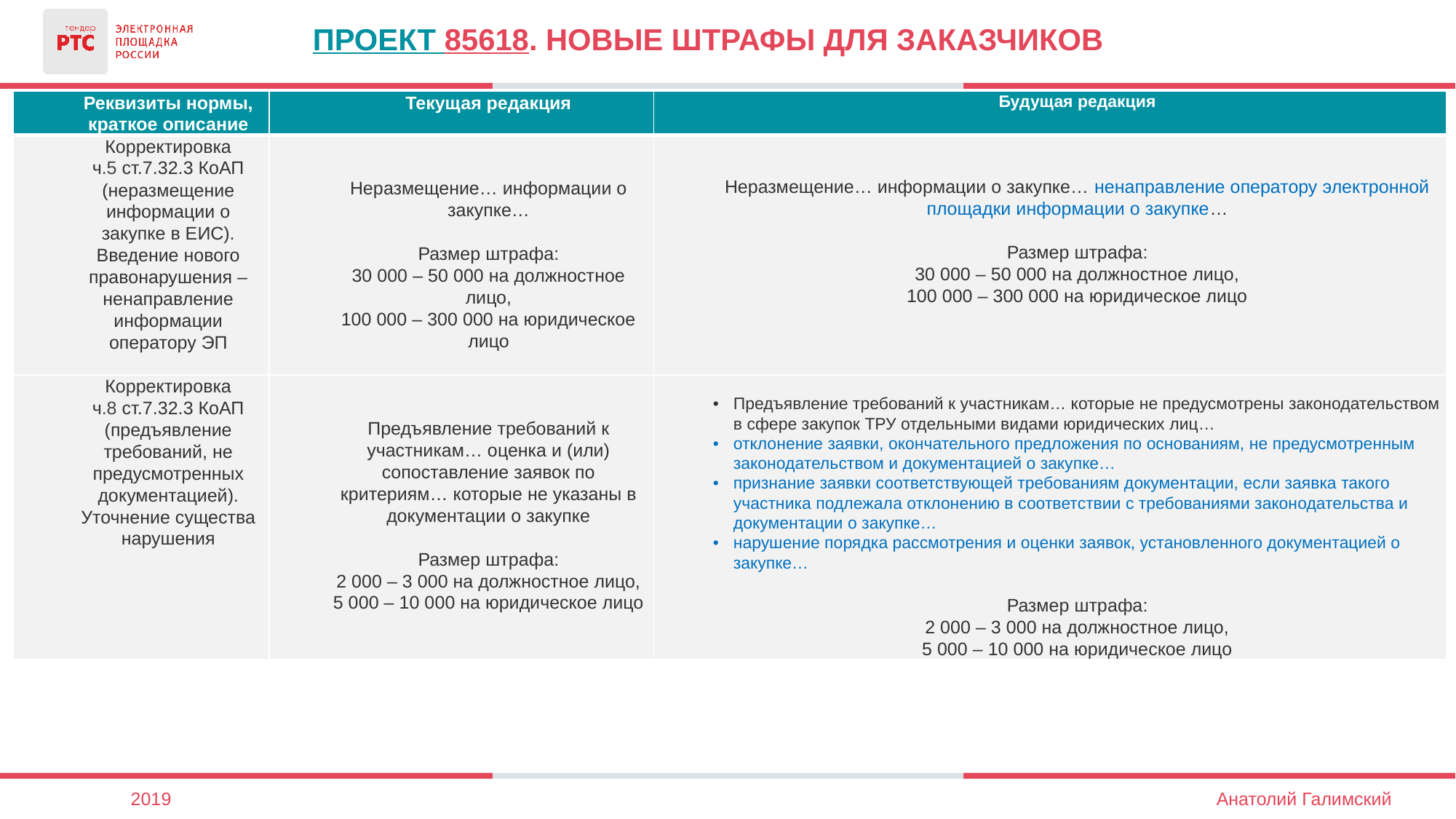

# Проект 85618. новые штрафы для заказчиков

| Реквизиты нормы, краткое описание | Текущая редакция | Будущая редакция |
| --- | --- | --- |
| Корректировка ч.5 ст.7.32.3 КоАП (неразмещение информации о закупке в ЕИС). Введение нового правонарушения – ненаправление информации оператору ЭП | Неразмещение… информации о закупке… Размер штрафа: 30 000 – 50 000 на должностное лицо, 100 000 – 300 000 на юридическое лицо | Неразмещение… информации о закупке… ненаправление оператору электронной площадки информации о закупке… Размер штрафа: 30 000 – 50 000 на должностное лицо, 100 000 – 300 000 на юридическое лицо |
| Корректировка ч.8 ст.7.32.3 КоАП (предъявление требований, не предусмотренных документацией). Уточнение существа нарушения | Предъявление требований к участникам… оценка и (или) сопоставление заявок по критериям… которые не указаны в документации о закупке Размер штрафа: 2 000 – 3 000 на должностное лицо, 5 000 – 10 000 на юридическое лицо | Предъявление требований к участникам… которые не предусмотрены законодательством в сфере закупок ТРУ отдельными видами юридических лиц… отклонение заявки, окончательного предложения по основаниям, не предусмотренным законодательством и документацией о закупке… признание заявки соответствующей требованиям документации, если заявка такого участника подлежала отклонению в соответствии с требованиями законодательства и документации о закупке… нарушение порядка рассмотрения и оценки заявок, установленного документацией о закупке… Размер штрафа: 2 000 – 3 000 на должностное лицо, 5 000 – 10 000 на юридическое лицо |

2019
Анатолий Галимский